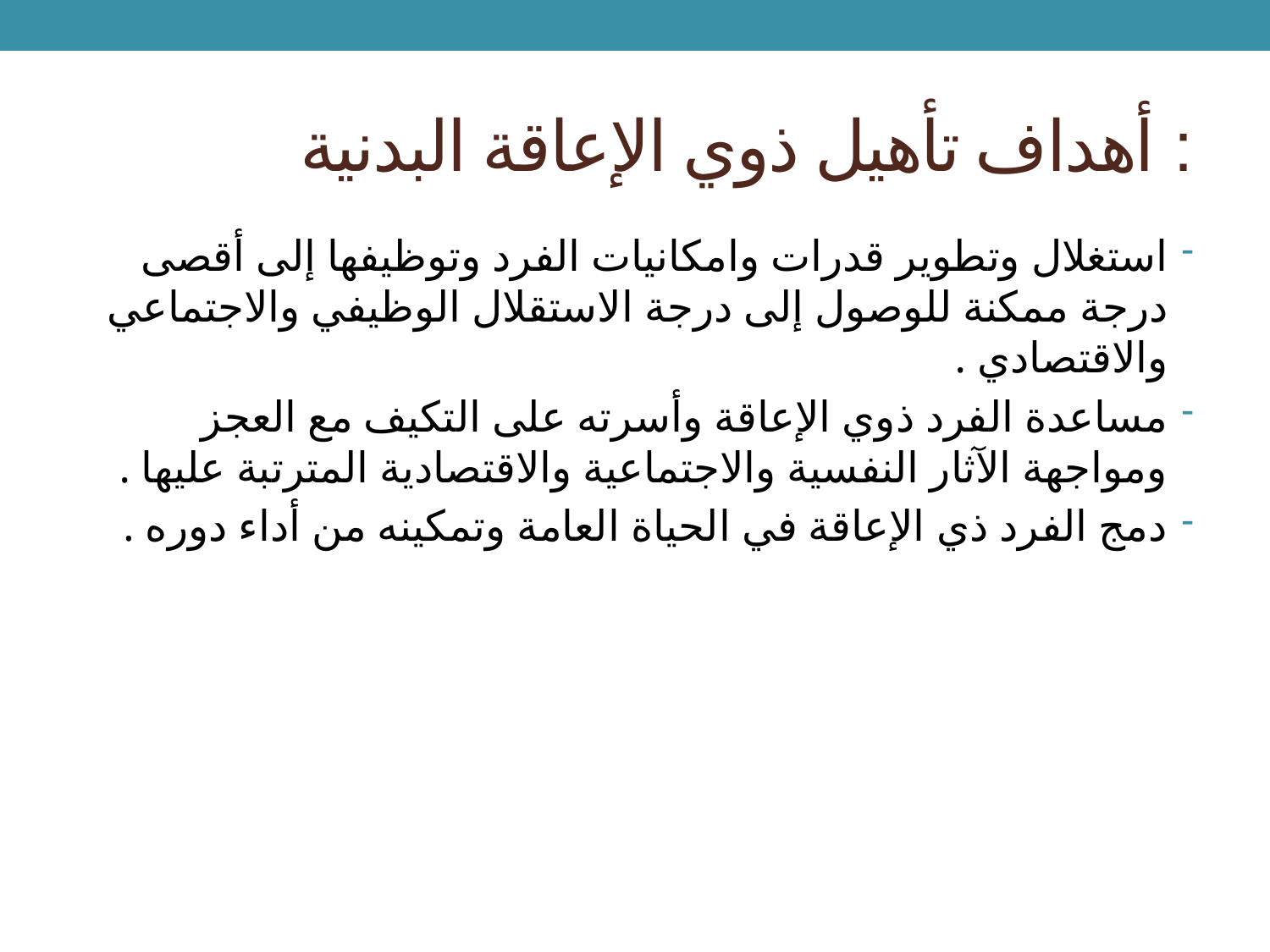

# أهداف تأهيل ذوي الإعاقة البدنية :
استغلال وتطوير قدرات وامكانيات الفرد وتوظيفها إلى أقصى درجة ممكنة للوصول إلى درجة الاستقلال الوظيفي والاجتماعي والاقتصادي .
مساعدة الفرد ذوي الإعاقة وأسرته على التكيف مع العجز ومواجهة الآثار النفسية والاجتماعية والاقتصادية المترتبة عليها .
دمج الفرد ذي الإعاقة في الحياة العامة وتمكينه من أداء دوره .